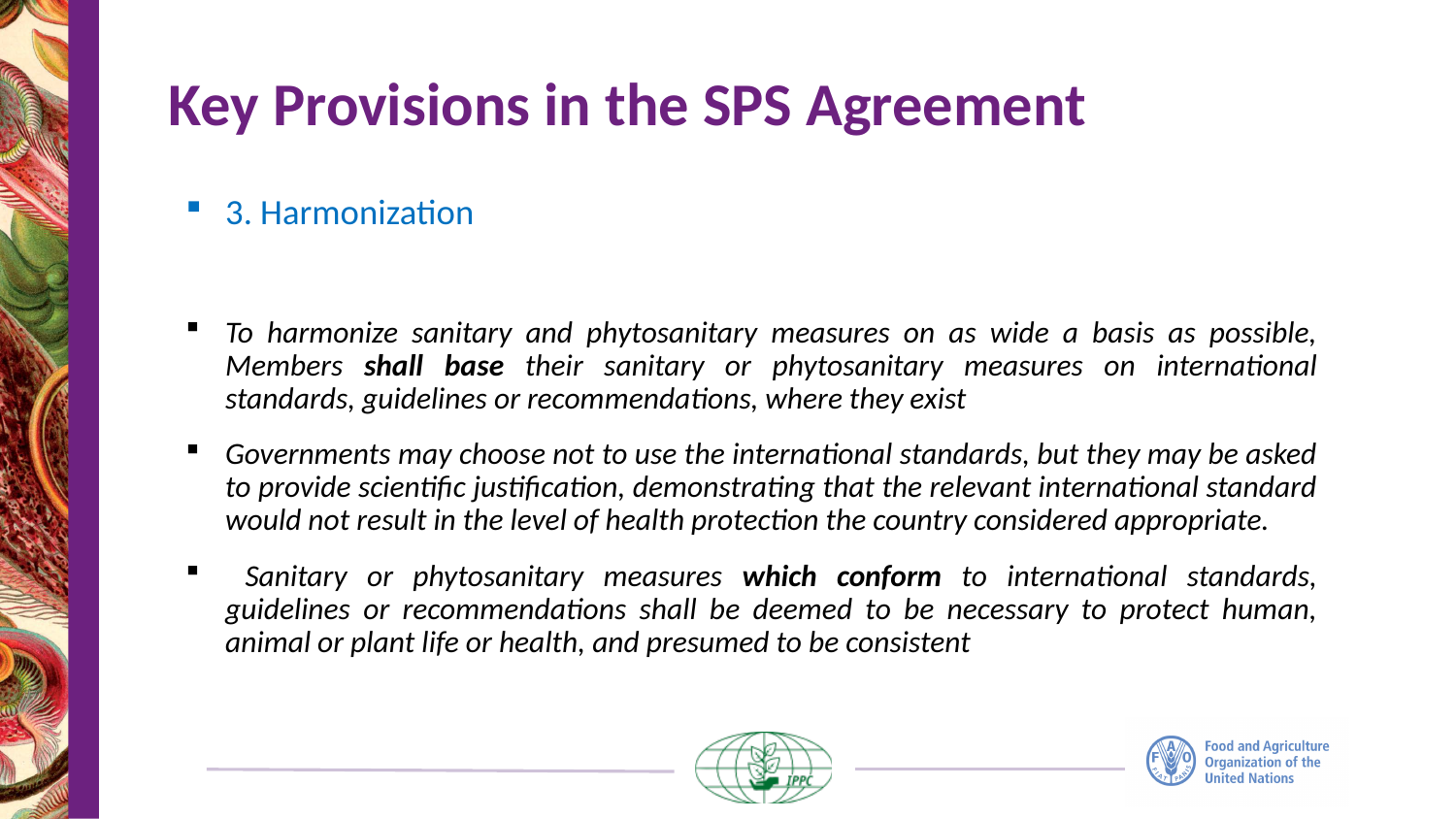

# Key Provisions in the SPS Agreement
3. Harmonization

To harmonize sanitary and phytosanitary measures on as wide a basis as possible, Members shall base their sanitary or phytosanitary measures on international standards, guidelines or recommendations, where they exist
Governments may choose not to use the international standards, but they may be asked to provide scientific justification, demonstrating that the relevant international standard would not result in the level of health protection the country considered appropriate.
 Sanitary or phytosanitary measures which conform to international standards, guidelines or recommendations shall be deemed to be necessary to protect human, animal or plant life or health, and presumed to be consistent